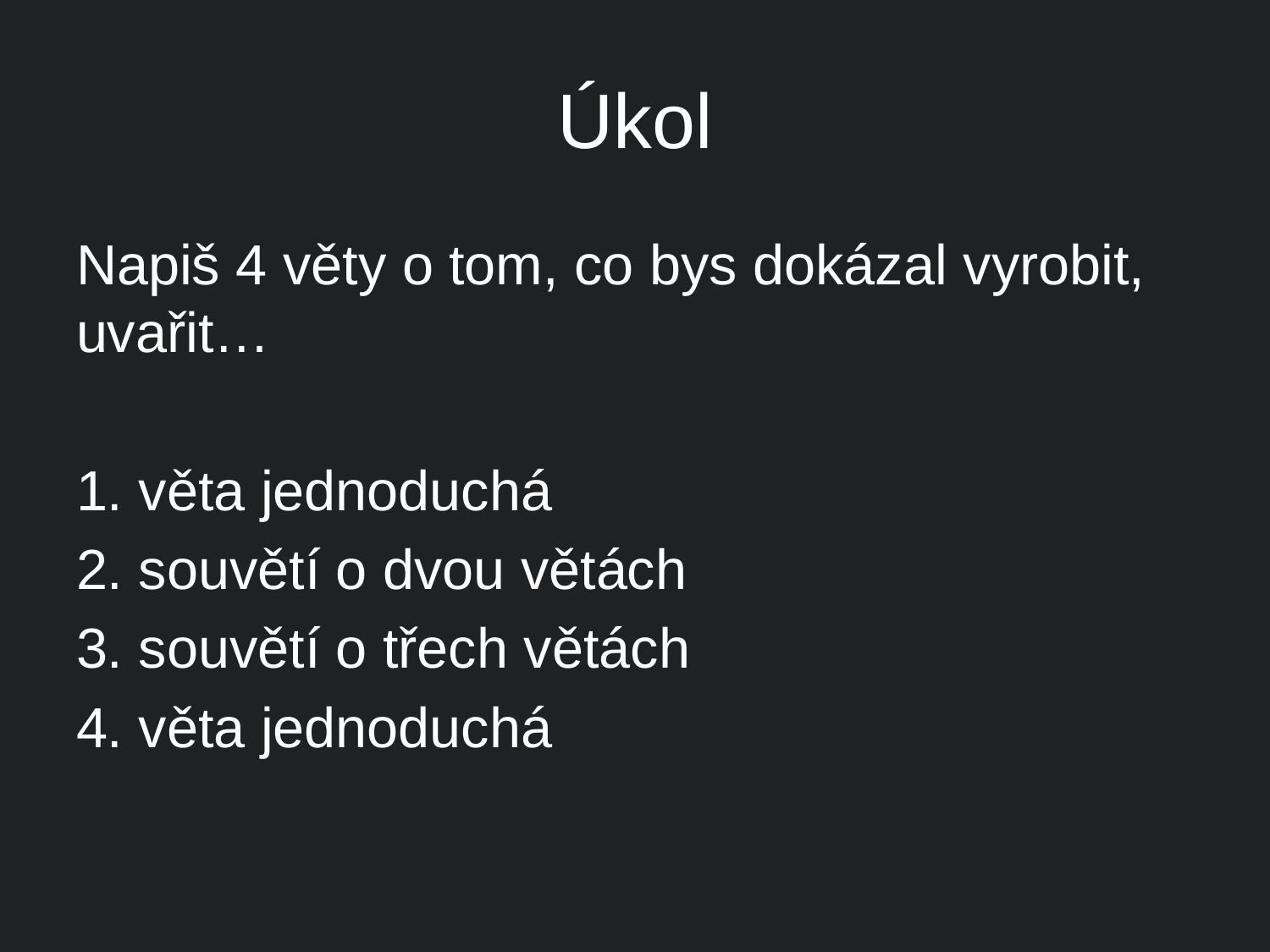

# Úkol
Napiš 4 věty o tom, co bys dokázal vyrobit, uvařit…

1. věta jednoduchá
2. souvětí o dvou větách
3. souvětí o třech větách
4. věta jednoduchá